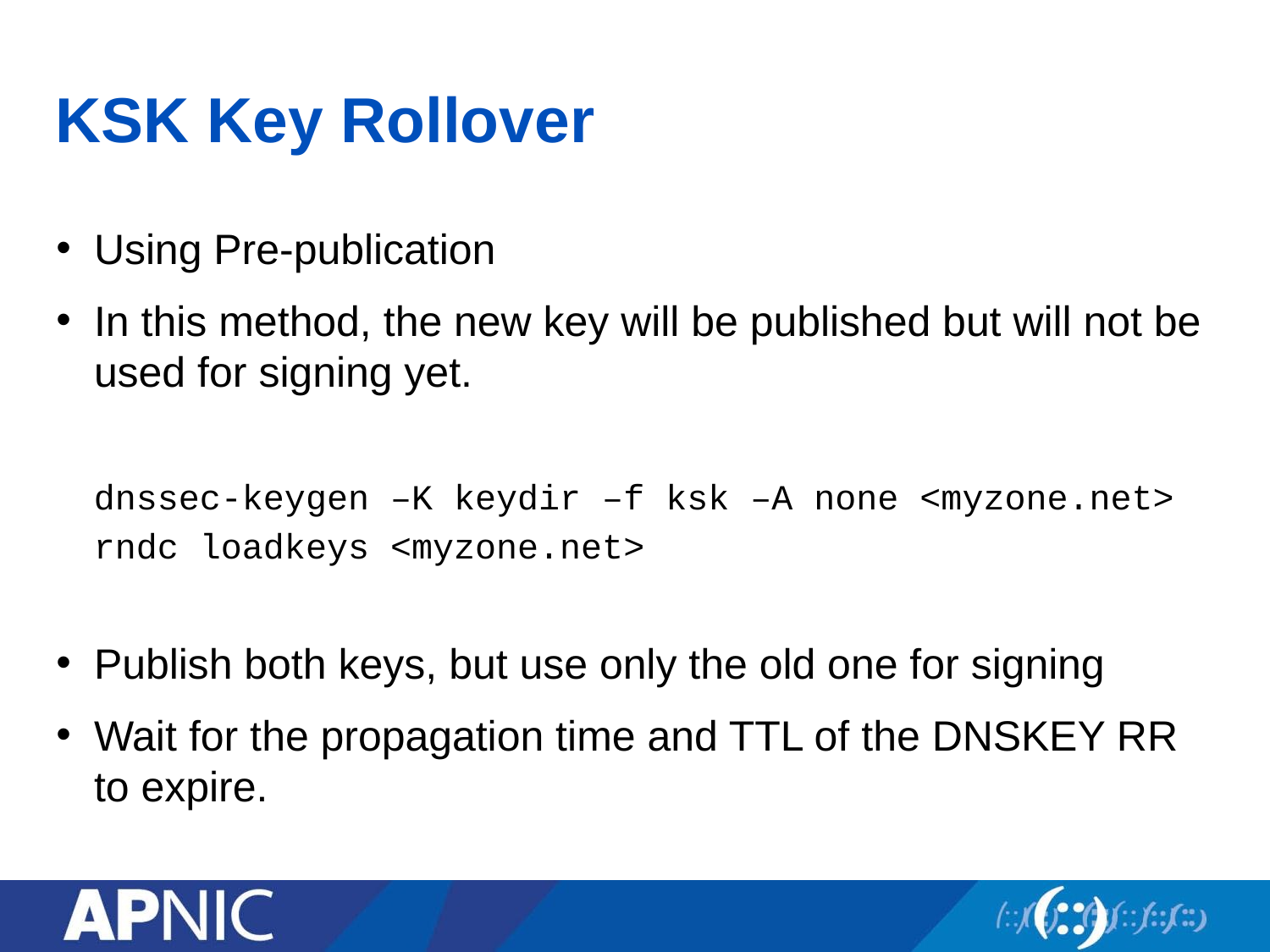

# KSK Key Rollover
Using Pre-publication
In this method, the new key will be published but will not be used for signing yet.

dnssec-keygen –K keydir –f ksk –A none <myzone.net>
rndc loadkeys <myzone.net>

Publish both keys, but use only the old one for signing
Wait for the propagation time and TTL of the DNSKEY RR to expire.